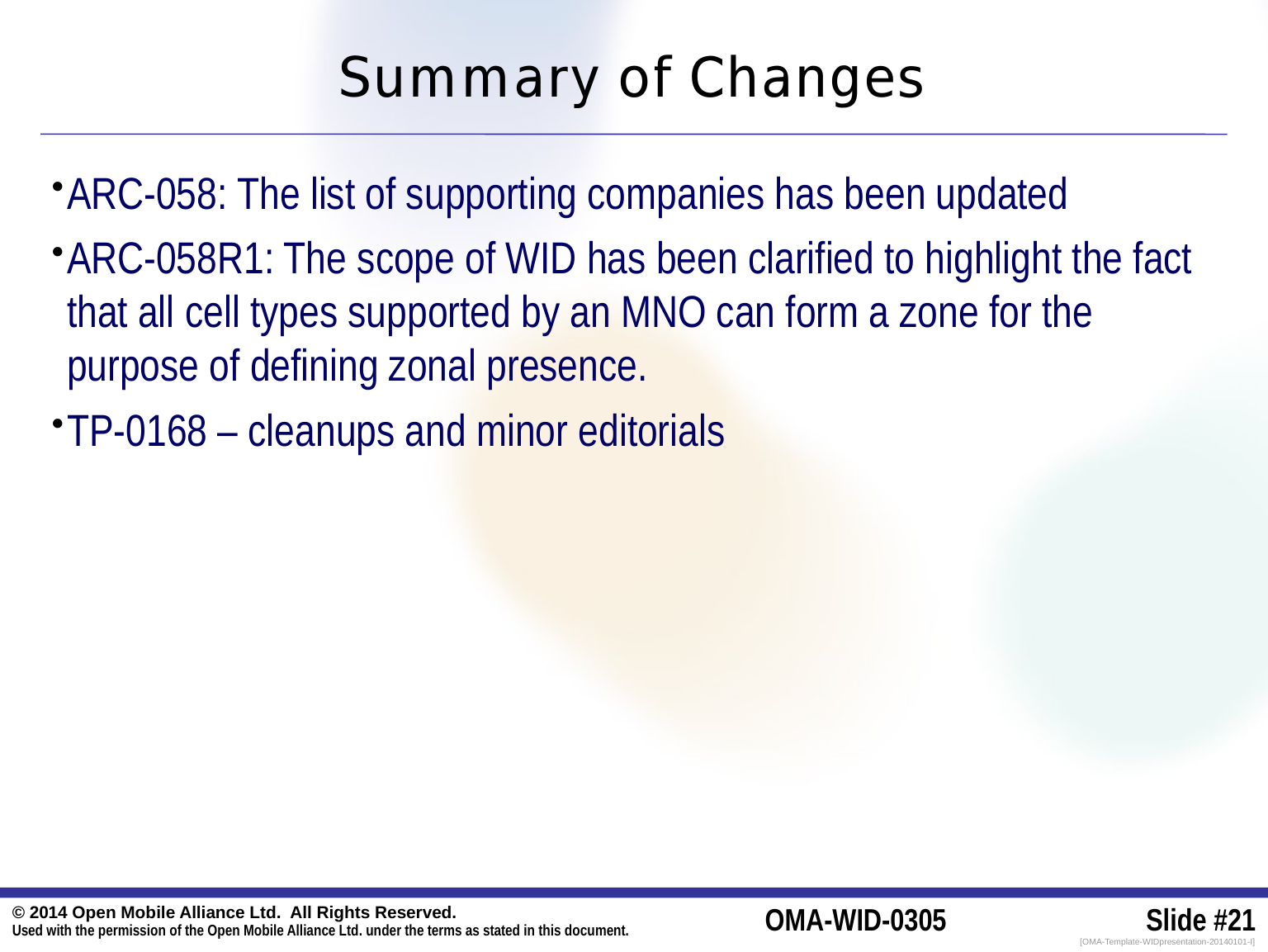

# Summary of Changes
ARC-058: The list of supporting companies has been updated
ARC-058R1: The scope of WID has been clarified to highlight the fact that all cell types supported by an MNO can form a zone for the purpose of defining zonal presence.
TP-0168 – cleanups and minor editorials